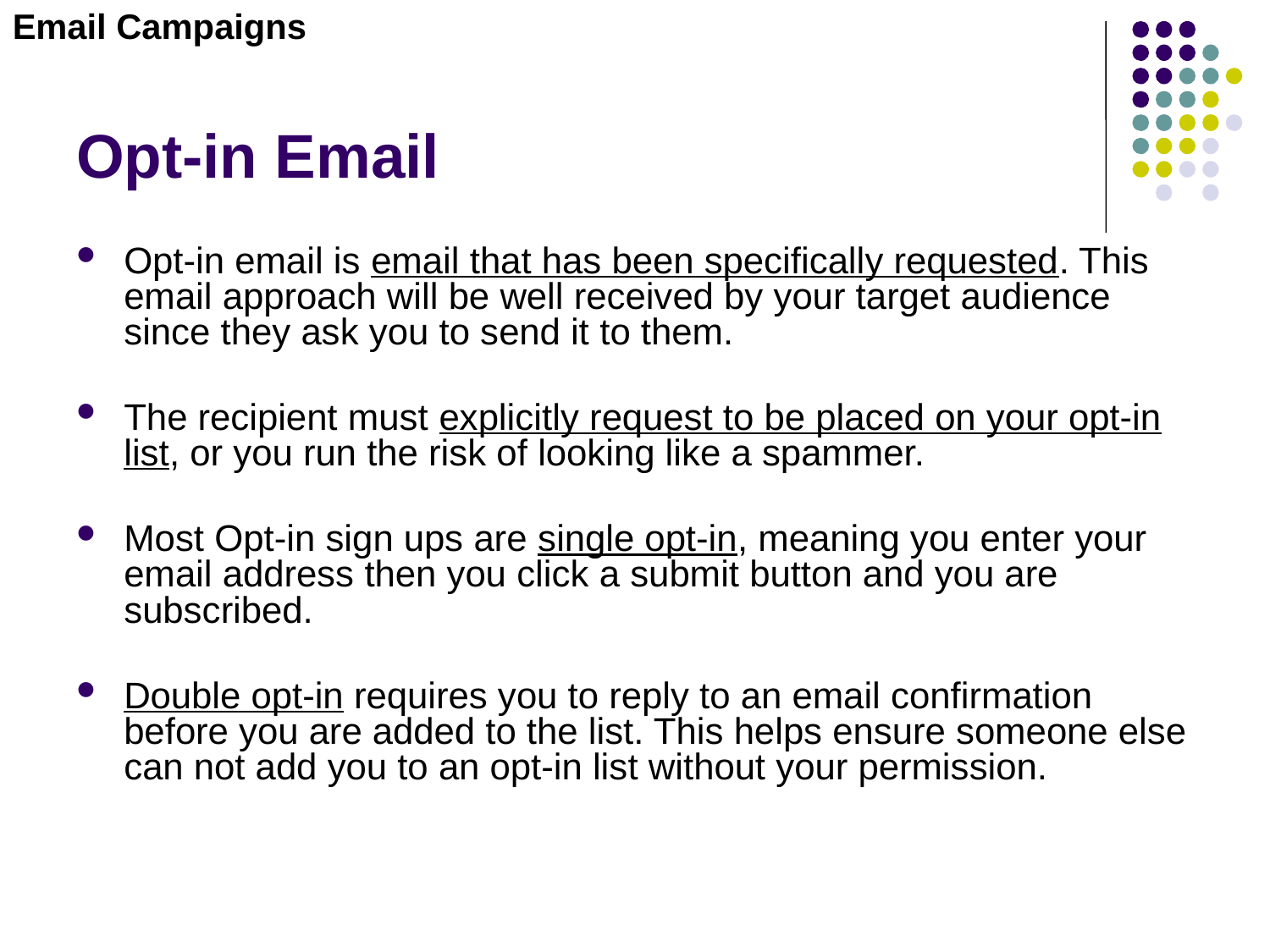

Email Campaigns
# Opt-in Email
Opt-in email is email that has been specifically requested. This email approach will be well received by your target audience since they ask you to send it to them.

The recipient must explicitly request to be placed on your opt-in list, or you run the risk of looking like a spammer.

Most Opt-in sign ups are single opt-in, meaning you enter your email address then you click a submit button and you are subscribed.

Double opt-in requires you to reply to an email confirmation before you are added to the list. This helps ensure someone else can not add you to an opt-in list without your permission.